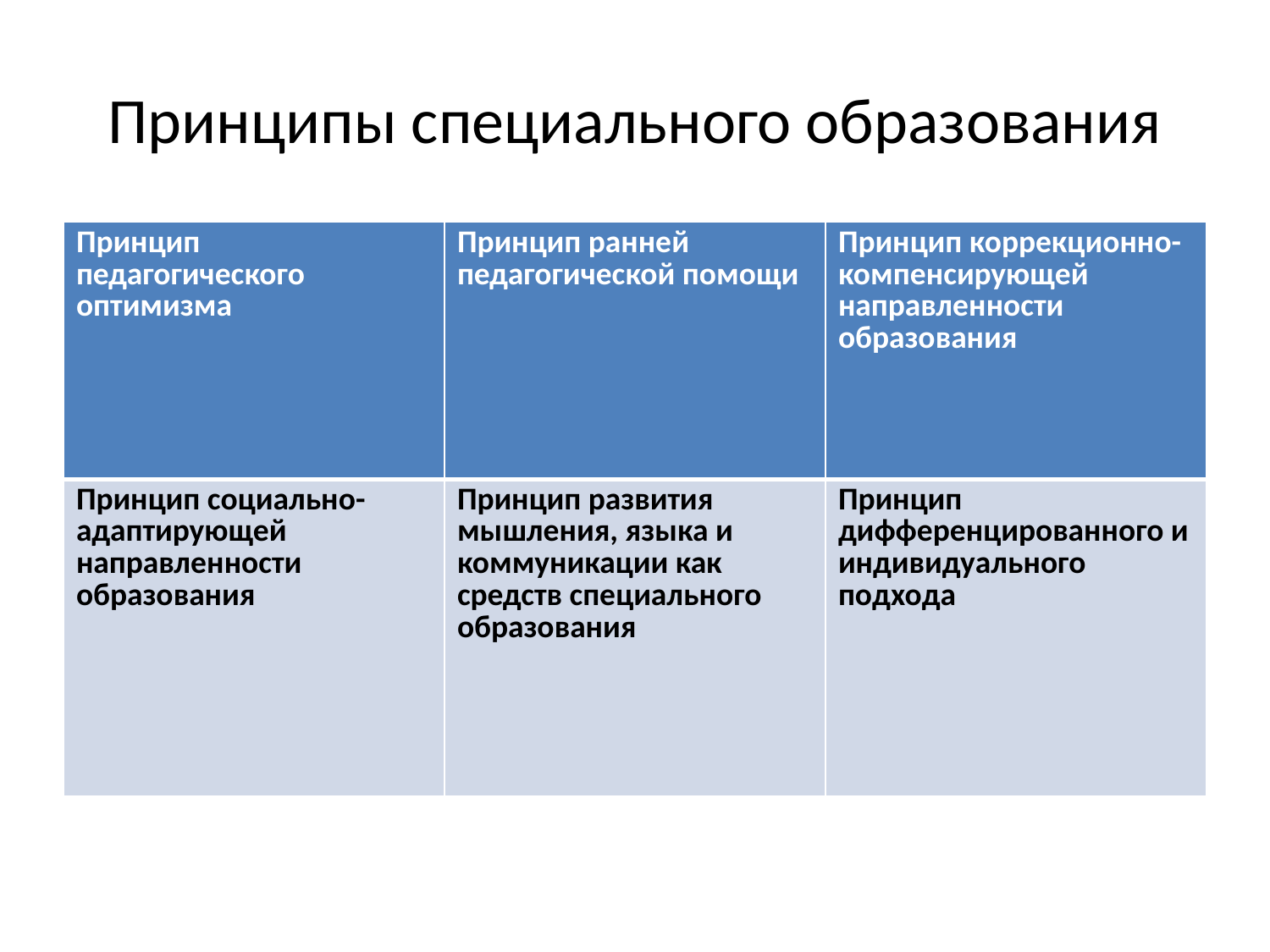

# Принципы специального образования
| Принцип педагогического оптимизма | Принцип ранней педагогической помощи | Принцип коррекционно-компенсирующей направленности образования |
| --- | --- | --- |
| Принцип социально-адаптирующей направленности образования | Принцип развития мышления, языка и коммуникации как средств специального образования | Принцип дифференцированного и индивидуального подхода |